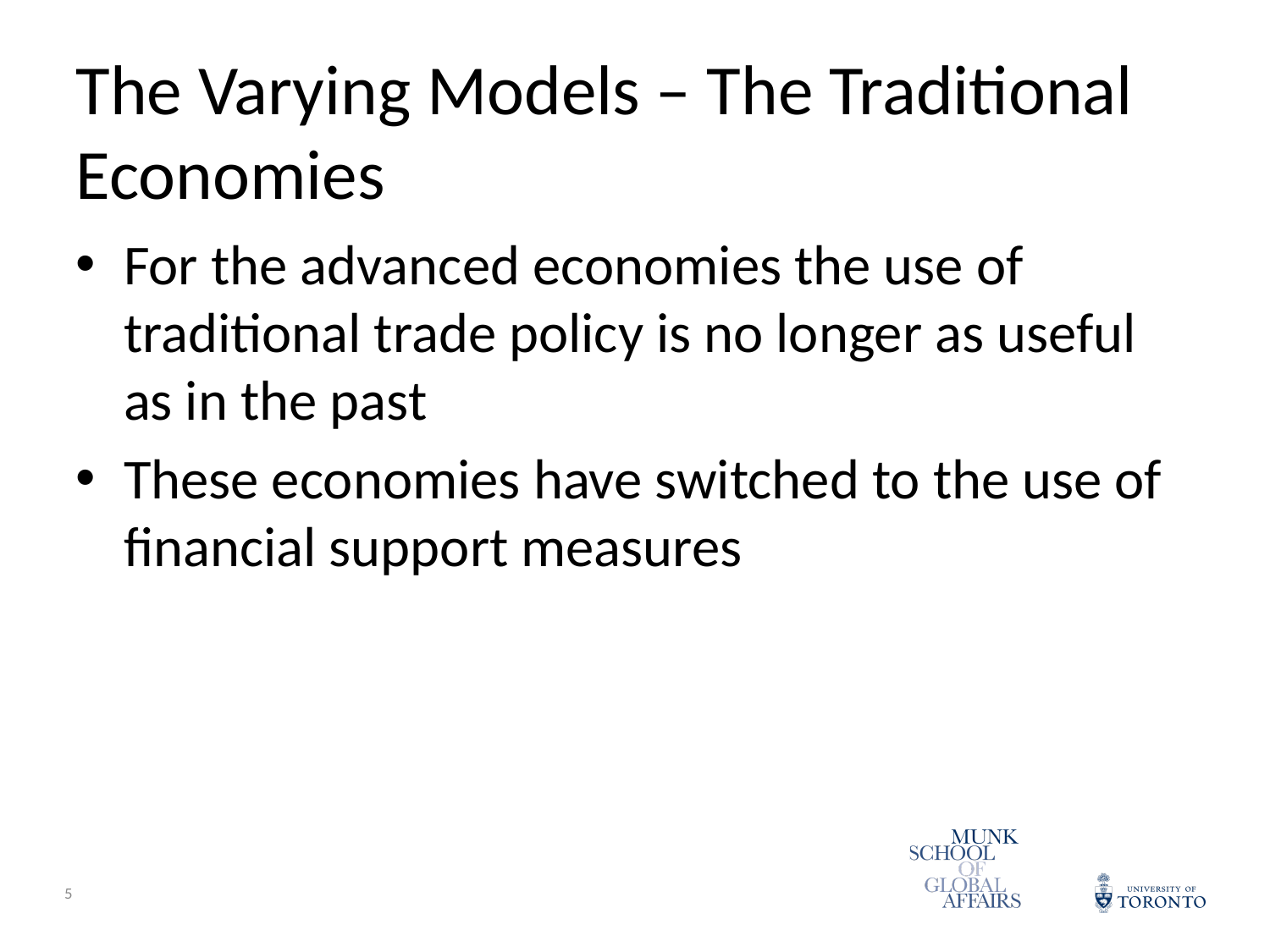

# The Varying Models – The Traditional Economies
For the advanced economies the use of traditional trade policy is no longer as useful as in the past
These economies have switched to the use of financial support measures
5